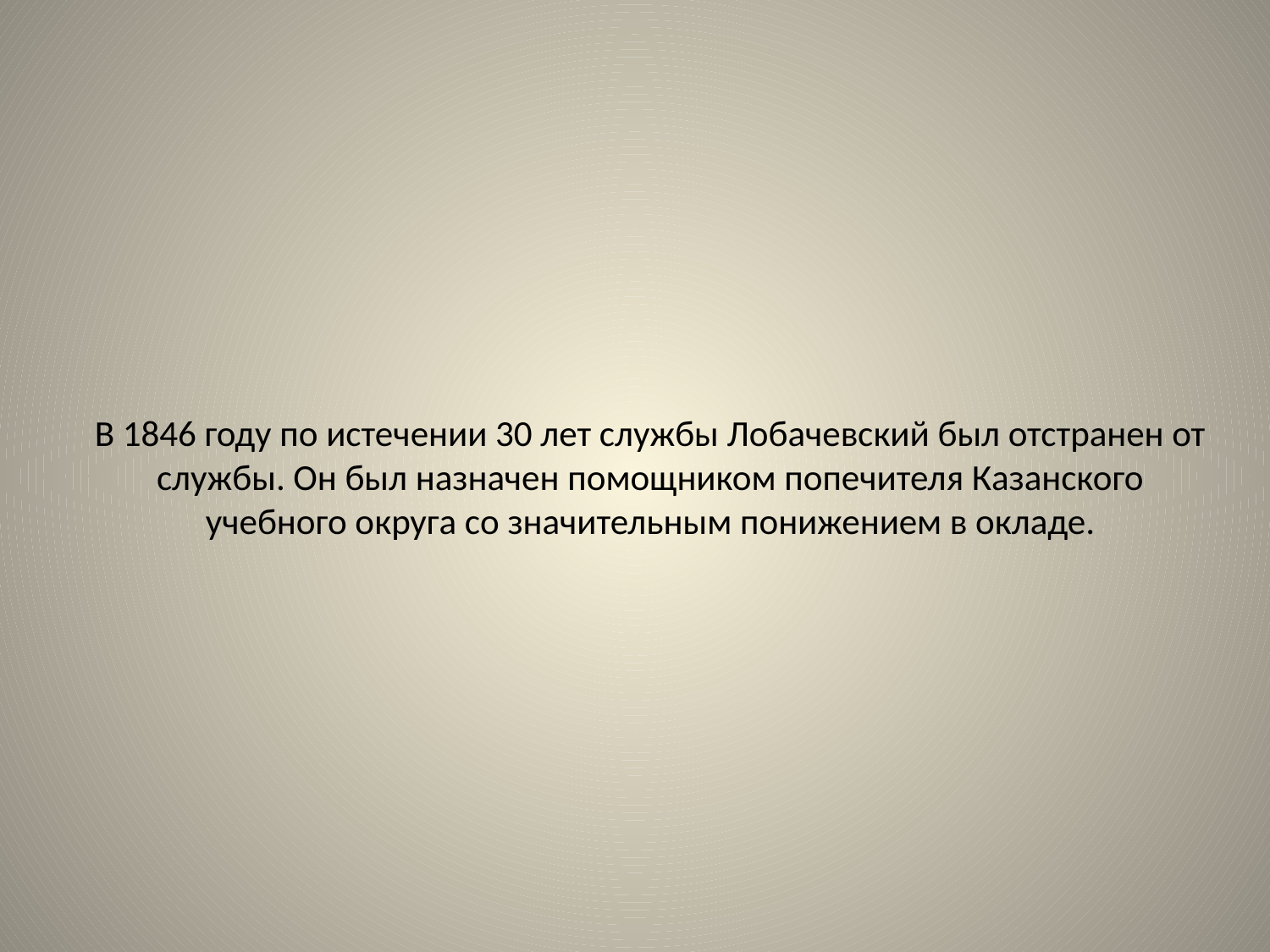

# В 1846 году по истечении 30 лет службы Лобачевский был отстранен от службы. Он был назначен помощником попечителя Казанского учебного округа со значительным понижением в окладе.